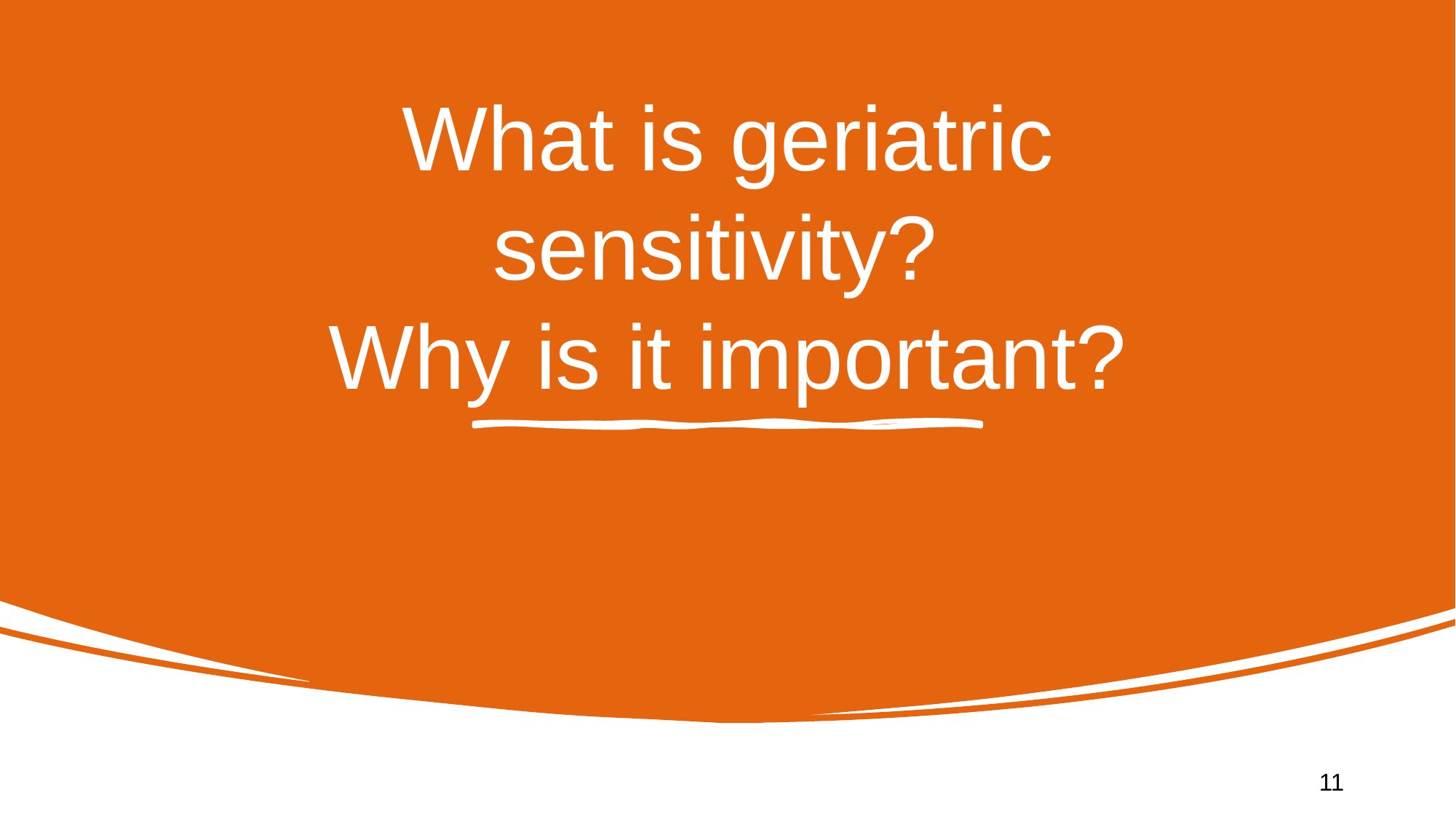

# What is geriatric sensitivity? Why is it important?
11